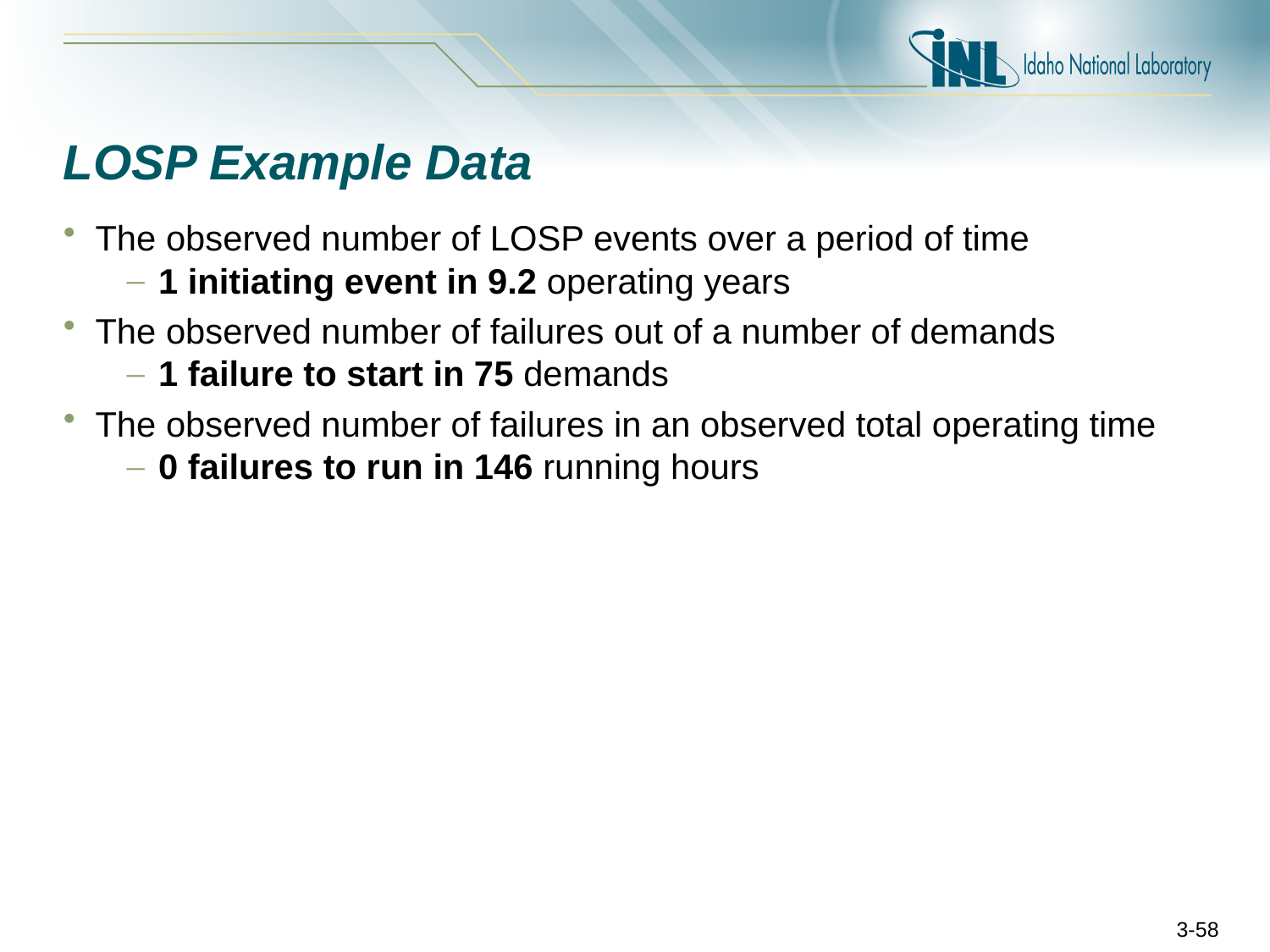

# LOSP Example Data
The observed number of LOSP events over a period of time
1 initiating event in 9.2 operating years
The observed number of failures out of a number of demands
1 failure to start in 75 demands
The observed number of failures in an observed total operating time
0 failures to run in 146 running hours
3-58